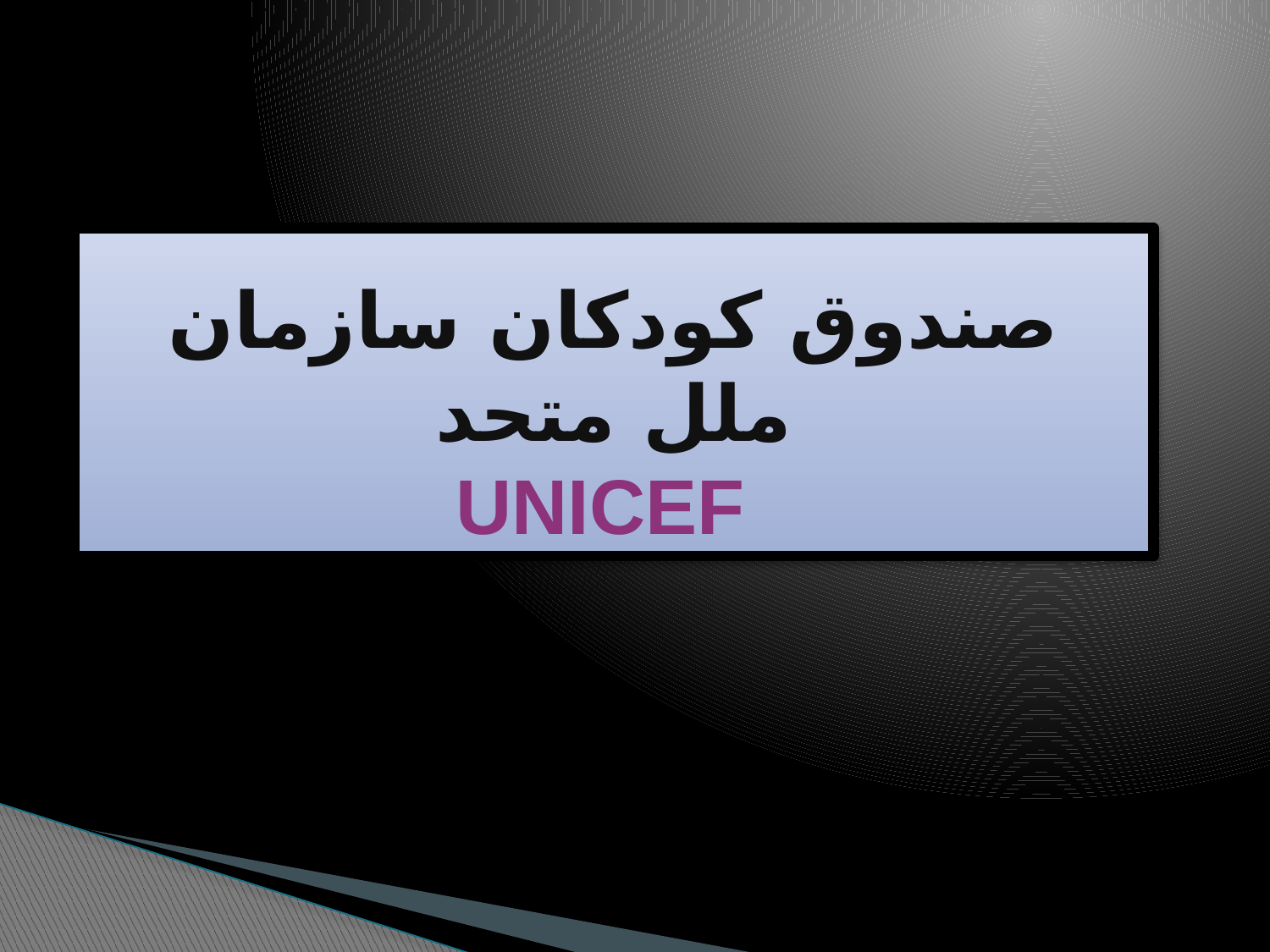

# صندوق كودكان سازمان ملل متحد UNICEF